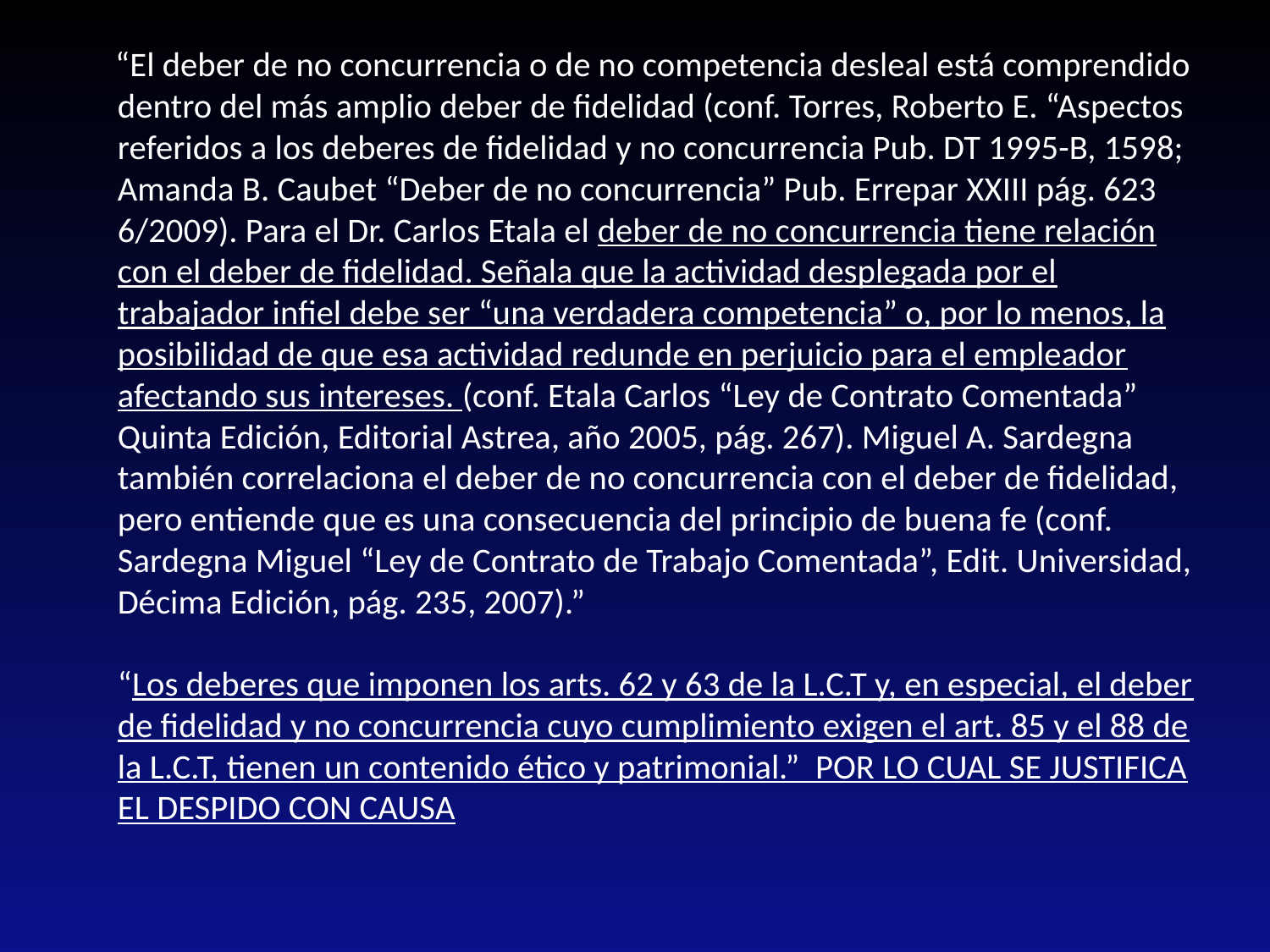

“El deber de no concurrencia o de no competencia desleal está comprendido dentro del más amplio deber de fidelidad (conf. Torres, Roberto E. “Aspectos referidos a los deberes de fidelidad y no concurrencia Pub. DT 1995-B, 1598; Amanda B. Caubet “Deber de no concurrencia” Pub. Errepar XXIII pág. 623 6/2009). Para el Dr. Carlos Etala el deber de no concurrencia tiene relación con el deber de fidelidad. Señala que la actividad desplegada por el trabajador infiel debe ser “una verdadera competencia” o, por lo menos, la posibilidad de que esa actividad redunde en perjuicio para el empleador afectando sus intereses. (conf. Etala Carlos “Ley de Contrato Comentada” Quinta Edición, Editorial Astrea, año 2005, pág. 267). Miguel A. Sardegna también correlaciona el deber de no concurrencia con el deber de fidelidad, pero entiende que es una consecuencia del principio de buena fe (conf. Sardegna Miguel “Ley de Contrato de Trabajo Comentada”, Edit. Universidad, Décima Edición, pág. 235, 2007).”
“Los deberes que imponen los arts. 62 y 63 de la L.C.T y, en especial, el deber de fidelidad y no concurrencia cuyo cumplimiento exigen el art. 85 y el 88 de la L.C.T, tienen un contenido ético y patrimonial.”  POR LO CUAL SE JUSTIFICA EL DESPIDO CON CAUSA